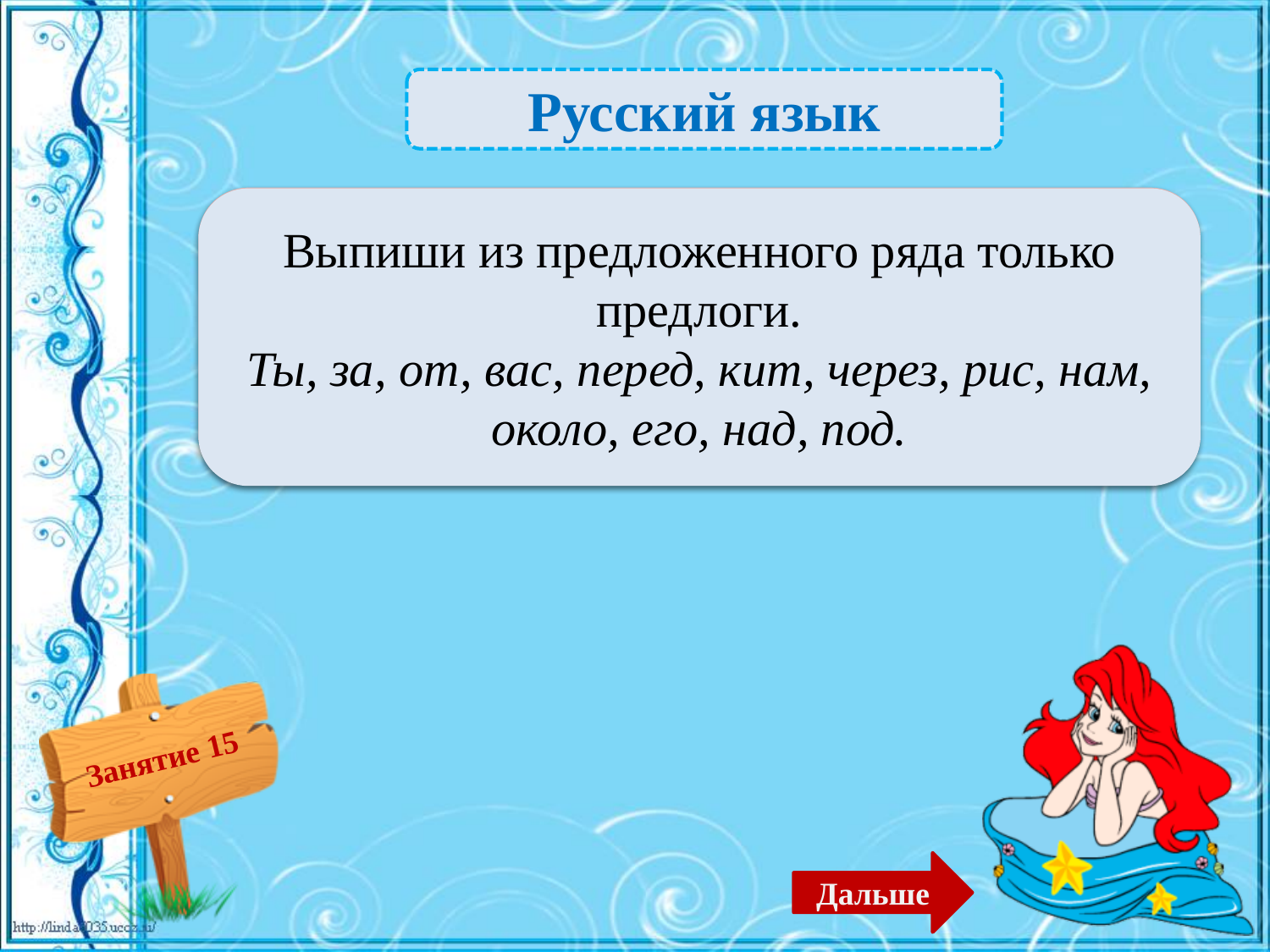

Русский язык
 За, от, перед, через, около, над, под – 7б.
Выпиши из предложенного ряда только предлоги.
Ты, за, от, вас, перед, кит, через, рис, нам, около, его, над, под.

Дальше